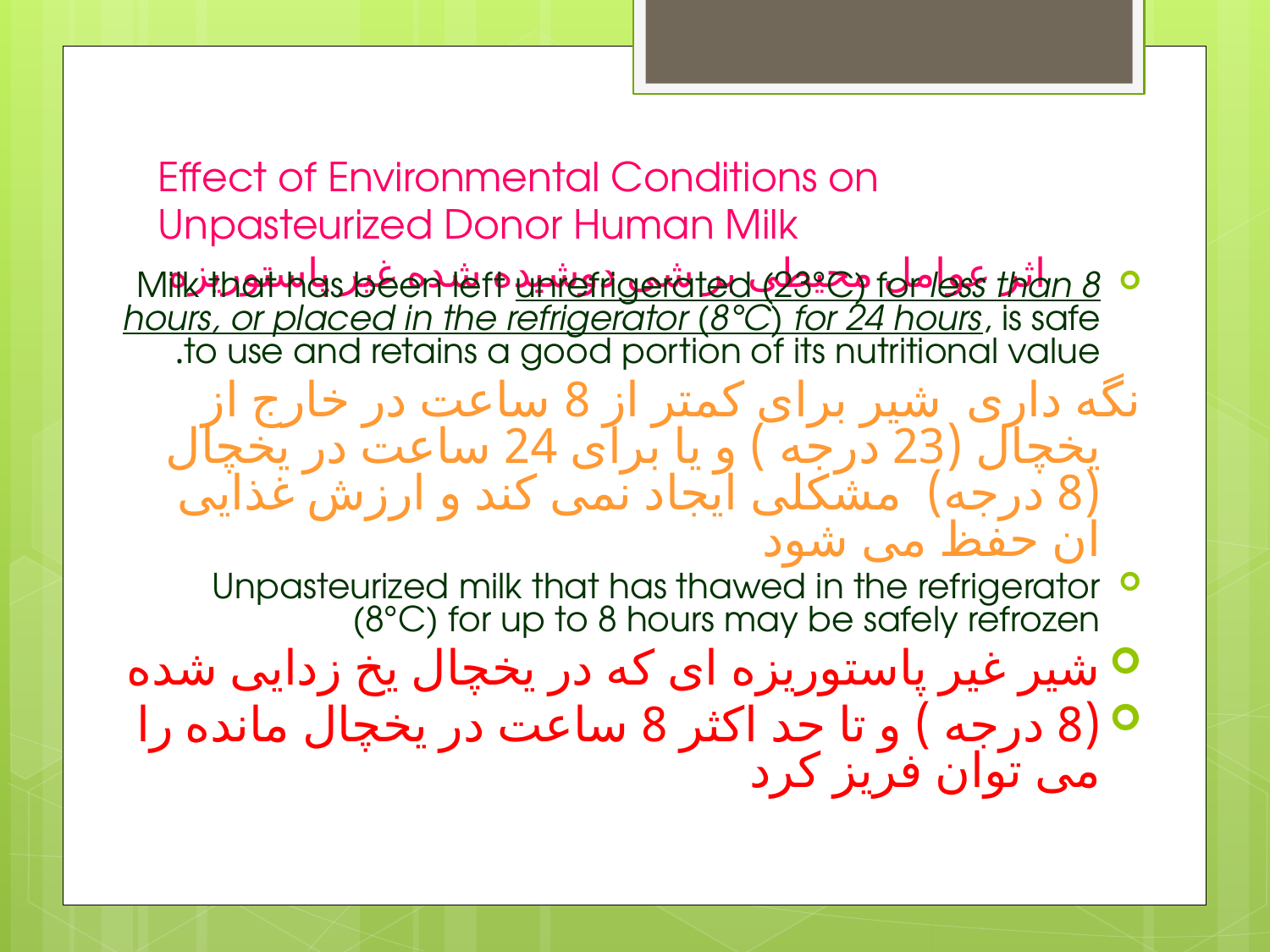

# Effect of Environmental Conditions on Unpasteurized Donor Human Milk اثر عوامل محیطی بر شی دوشیده شده غیر پاستوریزه
Milk that has been left unrefrigerated (23°C) for less than 8 hours, or placed in the refrigerator (8°C) for 24 hours, is safe to use and retains a good portion of its nutritional value.
نگه داری  شیر برای کمتر از 8 ساعت در خارج از یخچال (23 درجه ) و یا برای 24 ساعت در یخچال (8 درجه)  مشکلی ایجاد نمی کند و ارزش غذایی ان حفظ می شود
Unpasteurized milk that has thawed in the refrigerator (8°C) for up to 8 hours may be safely refrozen
شیر غیر پاستوریزه ای که در یخچال یخ زدایی شده
(8 درجه ) و تا حد اکثر 8 ساعت در یخچال مانده را می توان فریز کرد